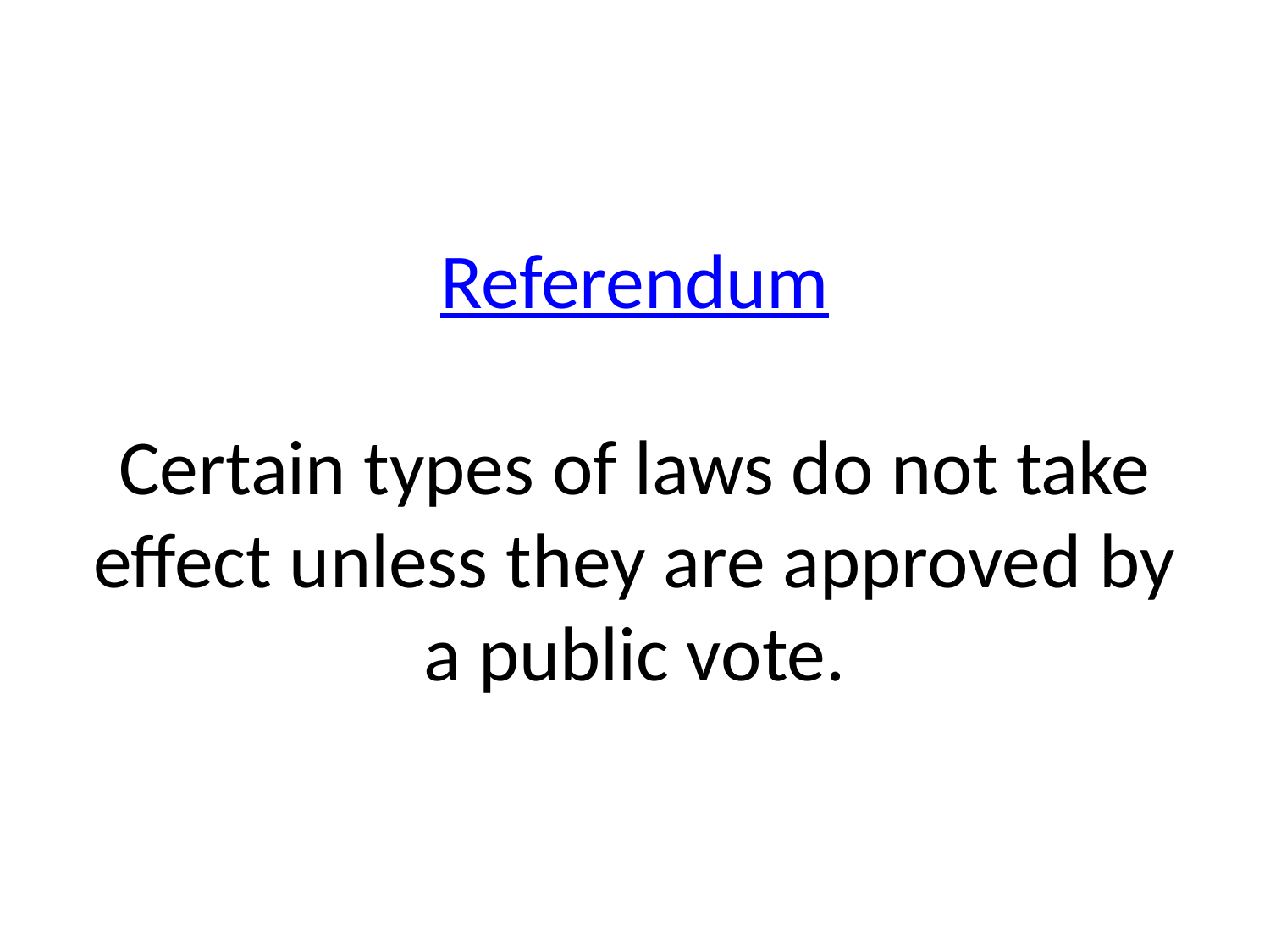

# Referendum Certain types of laws do not take effect unless they are approved by a public vote.